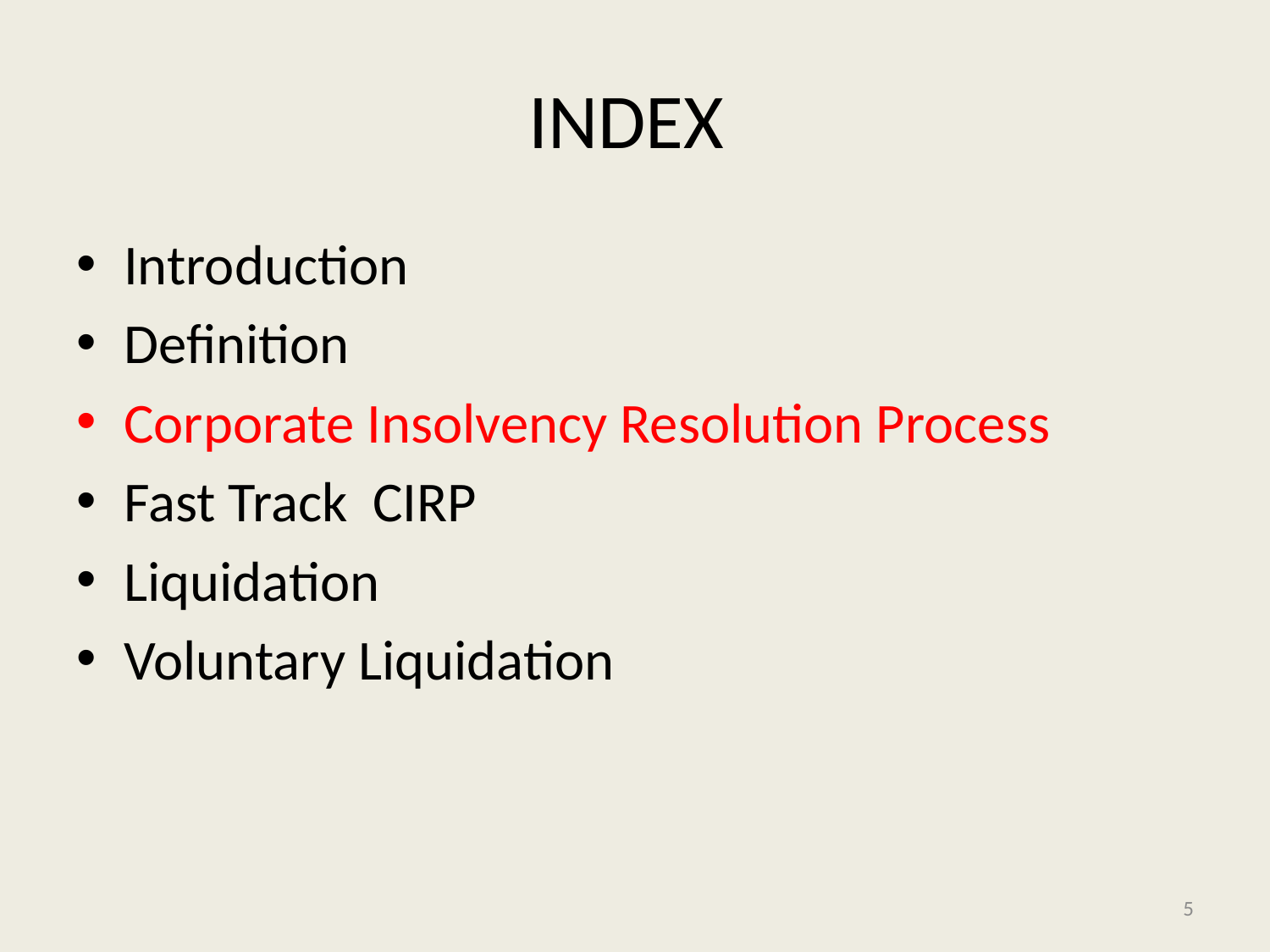

# INDEX
Introduction
Definition
Corporate Insolvency Resolution Process
Fast Track  CIRP
Liquidation
Voluntary Liquidation
5